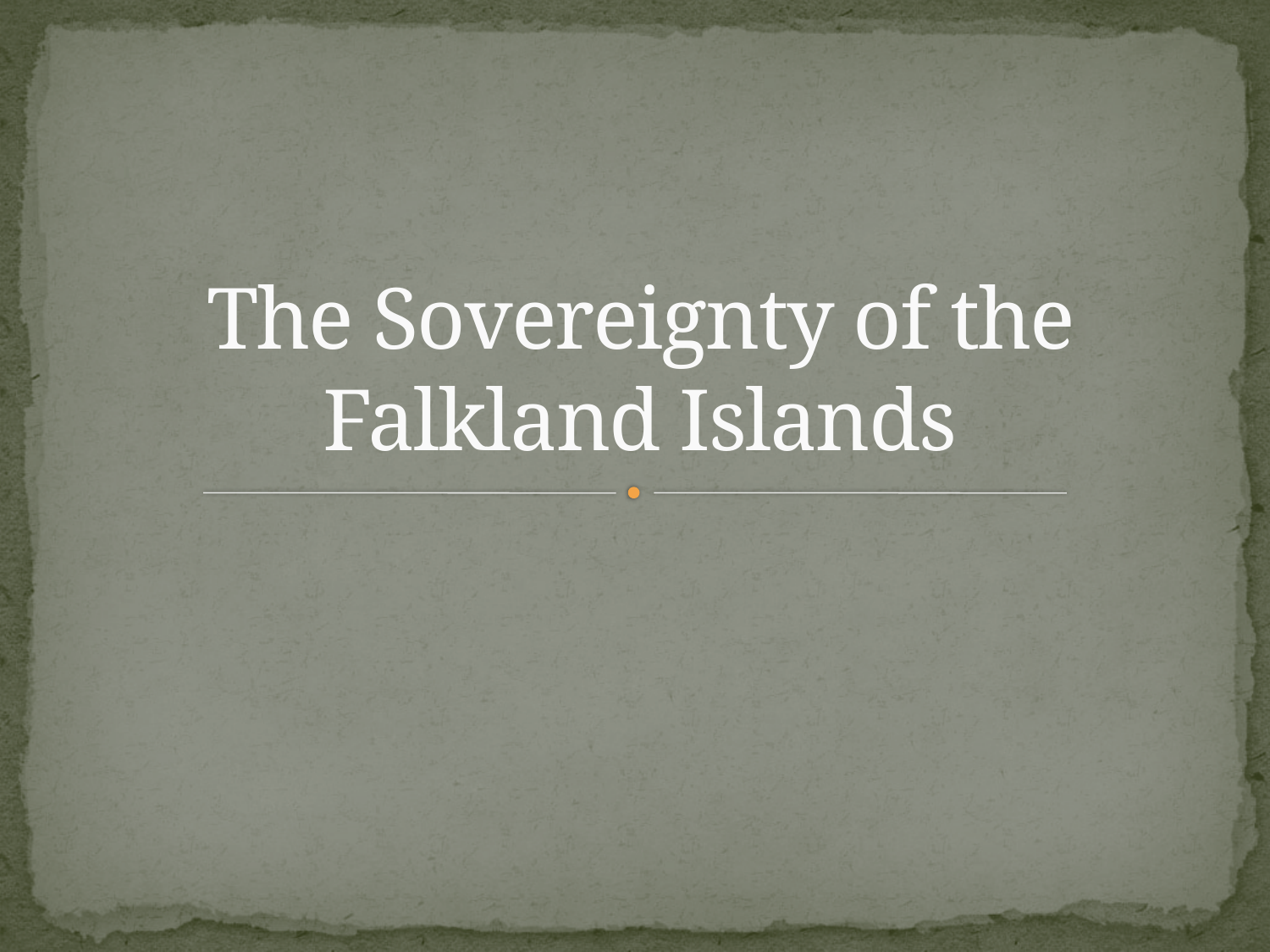

# The Sovereignty of the Falkland Islands